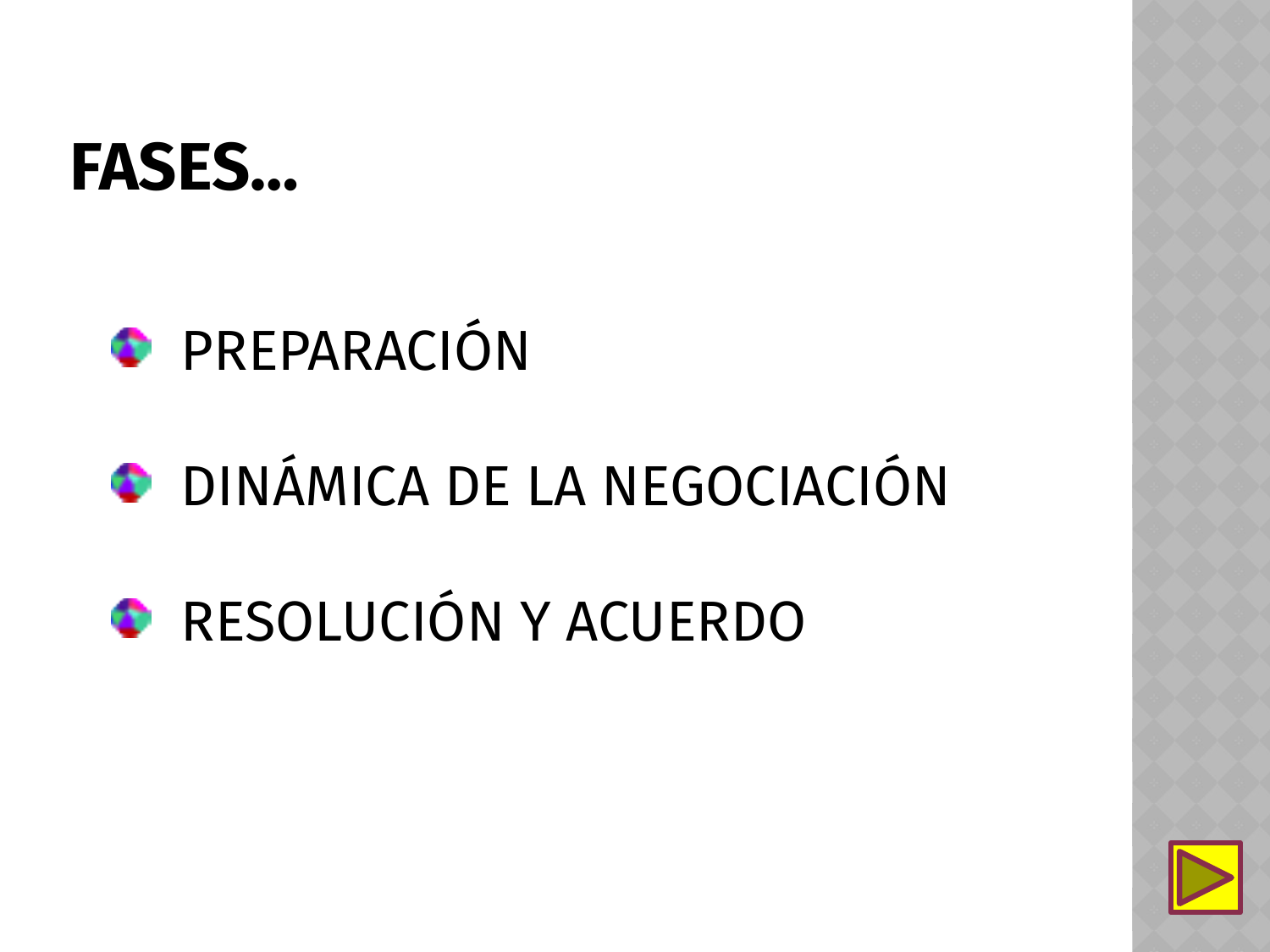

# Fases…
  PREPARACIÓN

  DINÁMICA DE LA NEGOCIACIÓN

  RESOLUCIÓN Y ACUERDO